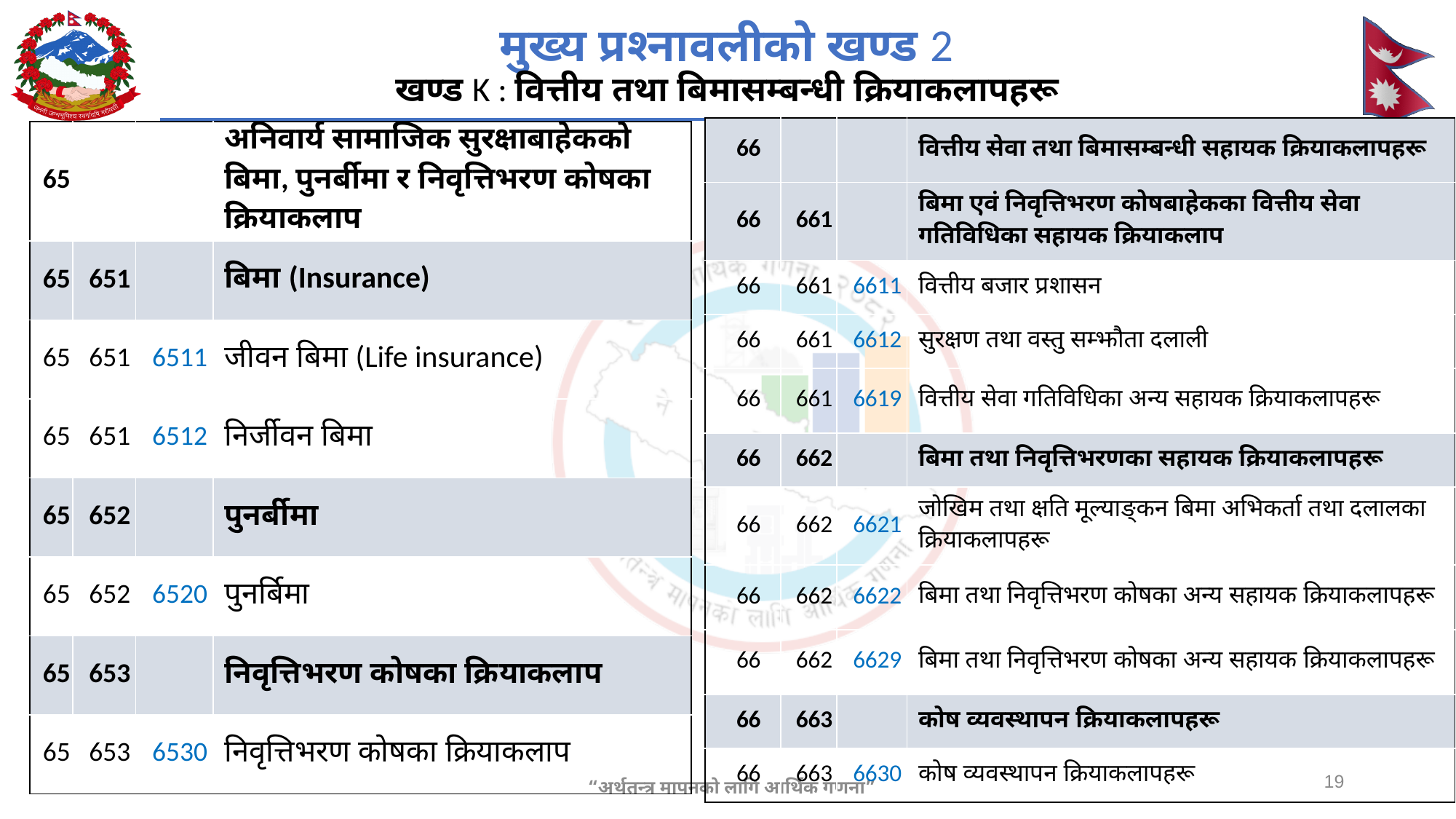

# मुख्य प्रश्नावलीको खण्ड 2 खण्ड K : वित्तीय तथा बिमासम्बन्धी क्रियाकलापहरू
| 66 |  |  | वित्तीय सेवा तथा बिमासम्बन्धी सहायक क्रियाकलापहरू |
| --- | --- | --- | --- |
| 66 | 661 |  | बिमा एवं निवृत्तिभरण कोषबाहेकका वित्तीय सेवा गतिविधिका सहायक क्रियाकलाप |
| 66 | 661 | 6611 | वित्तीय बजार प्रशासन |
| 66 | 661 | 6612 | सुरक्षण तथा वस्तु सम्झौता दलाली |
| 66 | 661 | 6619 | वित्तीय सेवा गतिविधिका अन्य सहायक क्रियाकलापहरू |
| 66 | 662 |  | बिमा तथा निवृत्तिभरणका सहायक क्रियाकलापहरू |
| 66 | 662 | 6621 | जोखिम तथा क्षति मूल्याङ्कन बिमा अभिकर्ता तथा दलालका क्रियाकलापहरू |
| 66 | 662 | 6622 | बिमा तथा निवृत्तिभरण कोषका अन्य सहायक क्रियाकलापहरू |
| 66 | 662 | 6629 | बिमा तथा निवृत्तिभरण कोषका अन्य सहायक क्रियाकलापहरू |
| 66 | 663 |  | कोष व्यवस्थापन क्रियाकलापहरू |
| 66 | 663 | 6630 | कोष व्यवस्थापन क्रियाकलापहरू |
| 65 |  |  | अनिवार्य सामाजिक सुरक्षाबाहेकको बिमा, पुनर्बीमा र निवृत्तिभरण कोषका क्रियाकलाप |
| --- | --- | --- | --- |
| 65 | 651 |  | बिमा (Insurance) |
| 65 | 651 | 6511 | जीवन बिमा (Life insurance) |
| 65 | 651 | 6512 | निर्जीवन बिमा |
| 65 | 652 |  | पुनर्बीमा |
| 65 | 652 | 6520 | पुनर्बिमा |
| 65 | 653 |  | निवृत्तिभरण कोषका क्रियाकलाप |
| 65 | 653 | 6530 | निवृत्तिभरण कोषका क्रियाकलाप |
19
“अर्थतन्त्र मापनको लागि आर्थिक गणना”